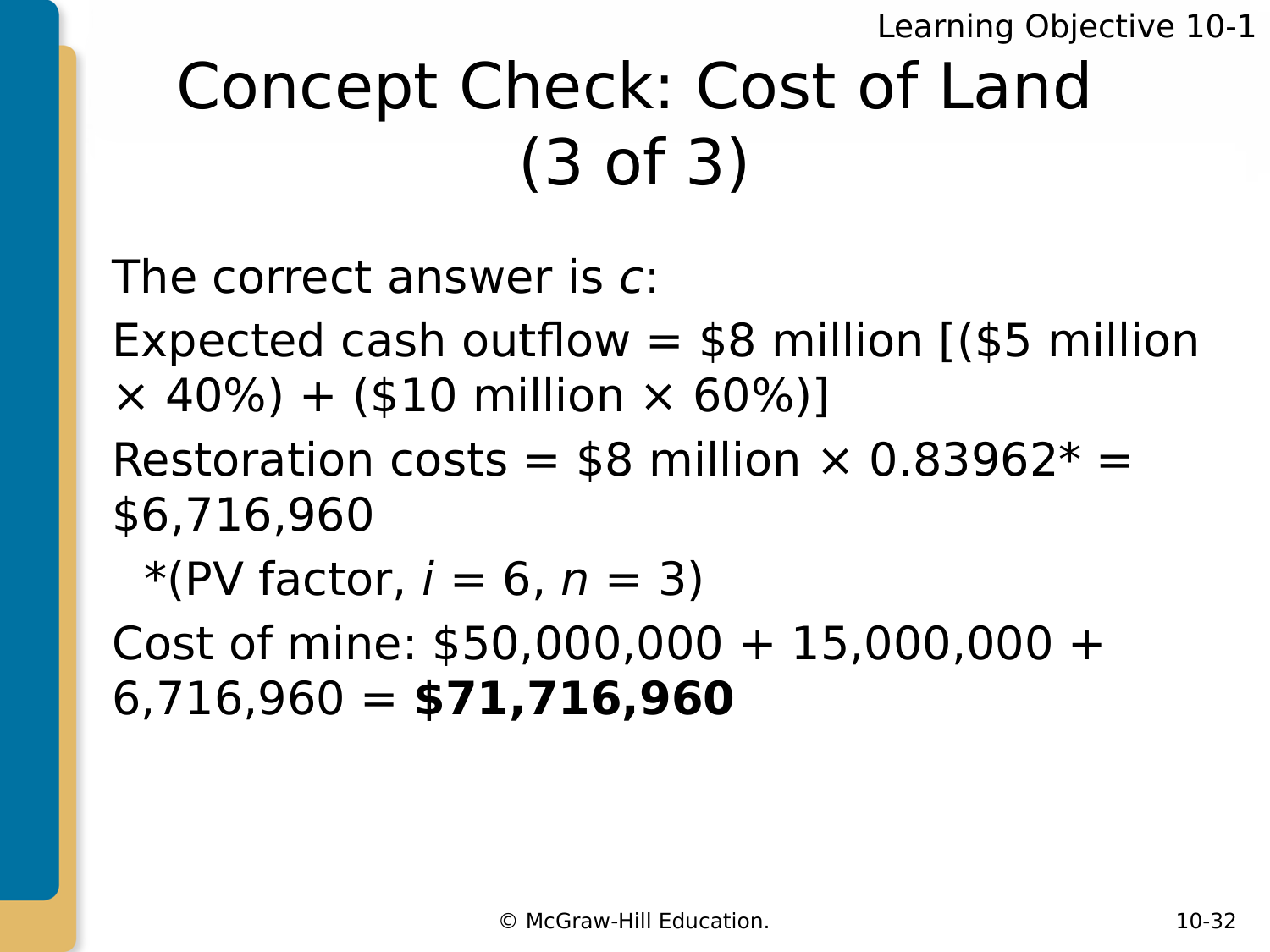

Learning Objective 10-1
# Concept Check: Cost of Land (3 of 3)
The correct answer is c:
Expected cash outflow = $8 million [($5 million × 40%) + ($10 million × 60%)]
Restoration costs = $8 million × 0.83962* = $6,716,960
*(PV factor, i = 6, n = 3)
Cost of mine: $50,000,000 + 15,000,000 + 6,716,960 = $71,716,960